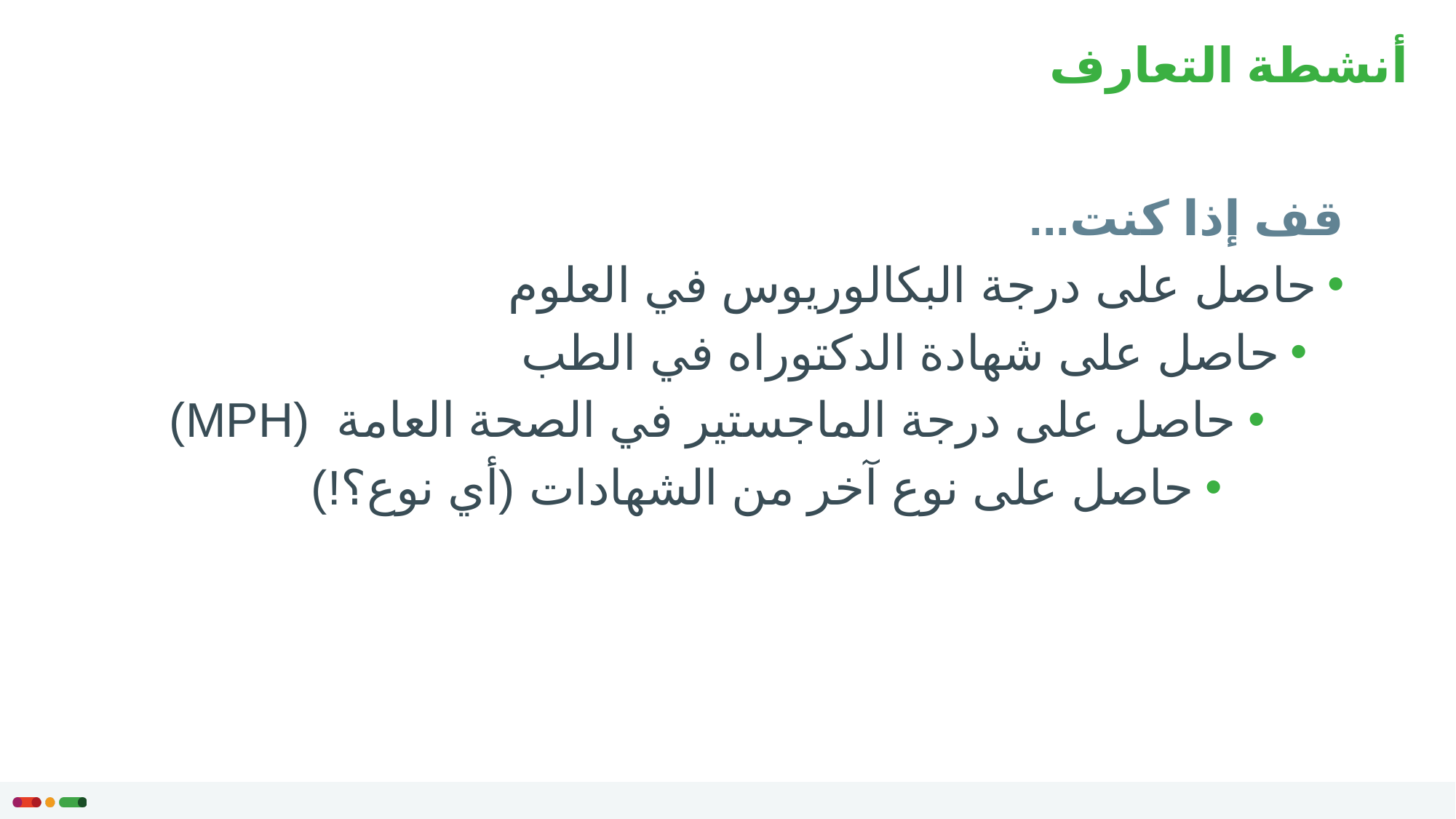

# أنشطة التعارف
قف إذا كنت...
حاصل على درجة البكالوريوس في العلوم
حاصل على شهادة الدكتوراه في الطب
حاصل على درجة الماجستير في الصحة العامة  (MPH)
حاصل على نوع آخر من الشهادات (أي نوع؟!)